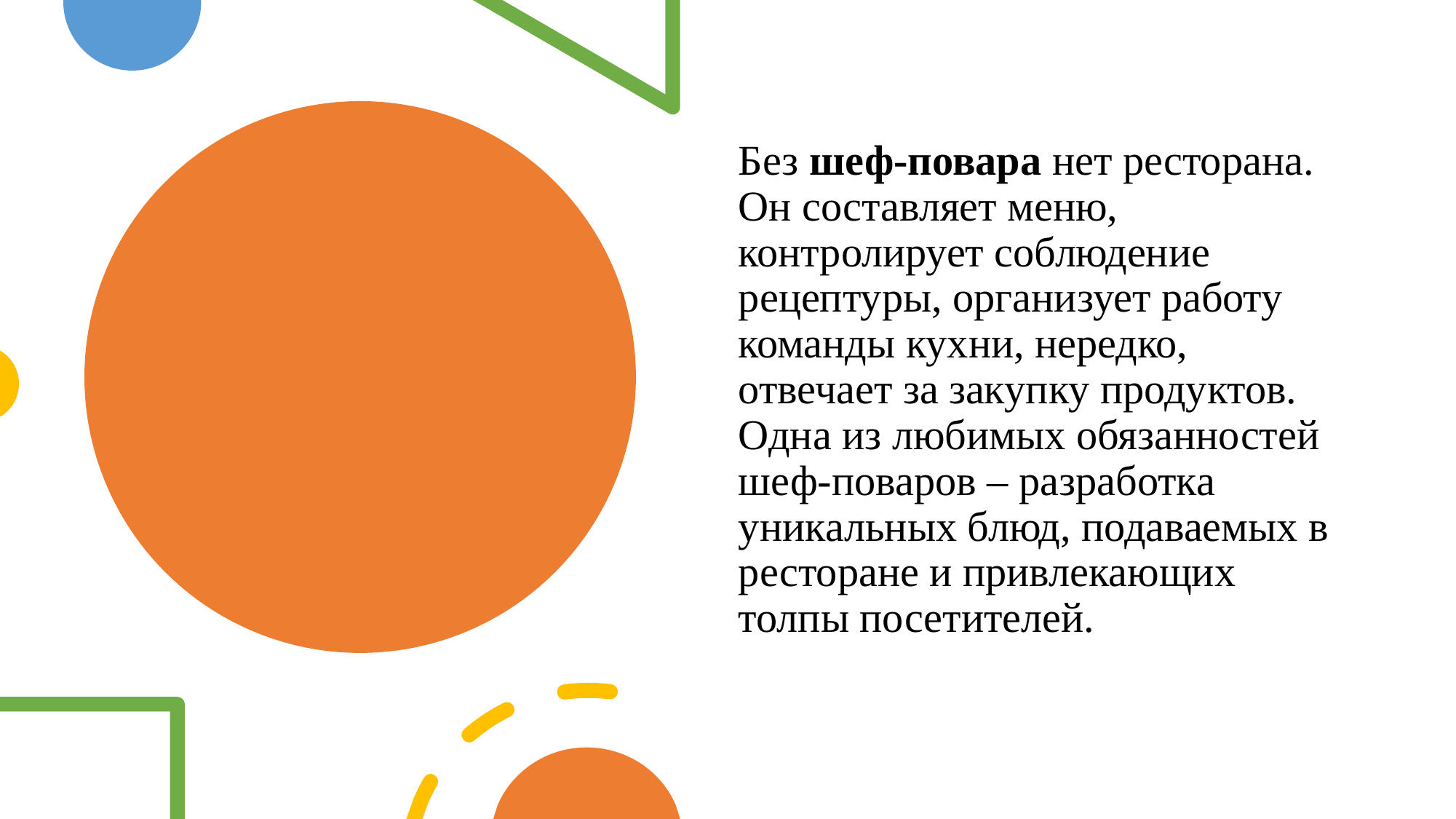

Без шеф-повара нет ресторана. Он составляет меню, контролирует соблюдение рецептуры, организует работу команды кухни, нередко, отвечает за закупку продуктов. Одна из любимых обязанностей шеф-поваров – разработка уникальных блюд, подаваемых в ресторане и привлекающих толпы посетителей.